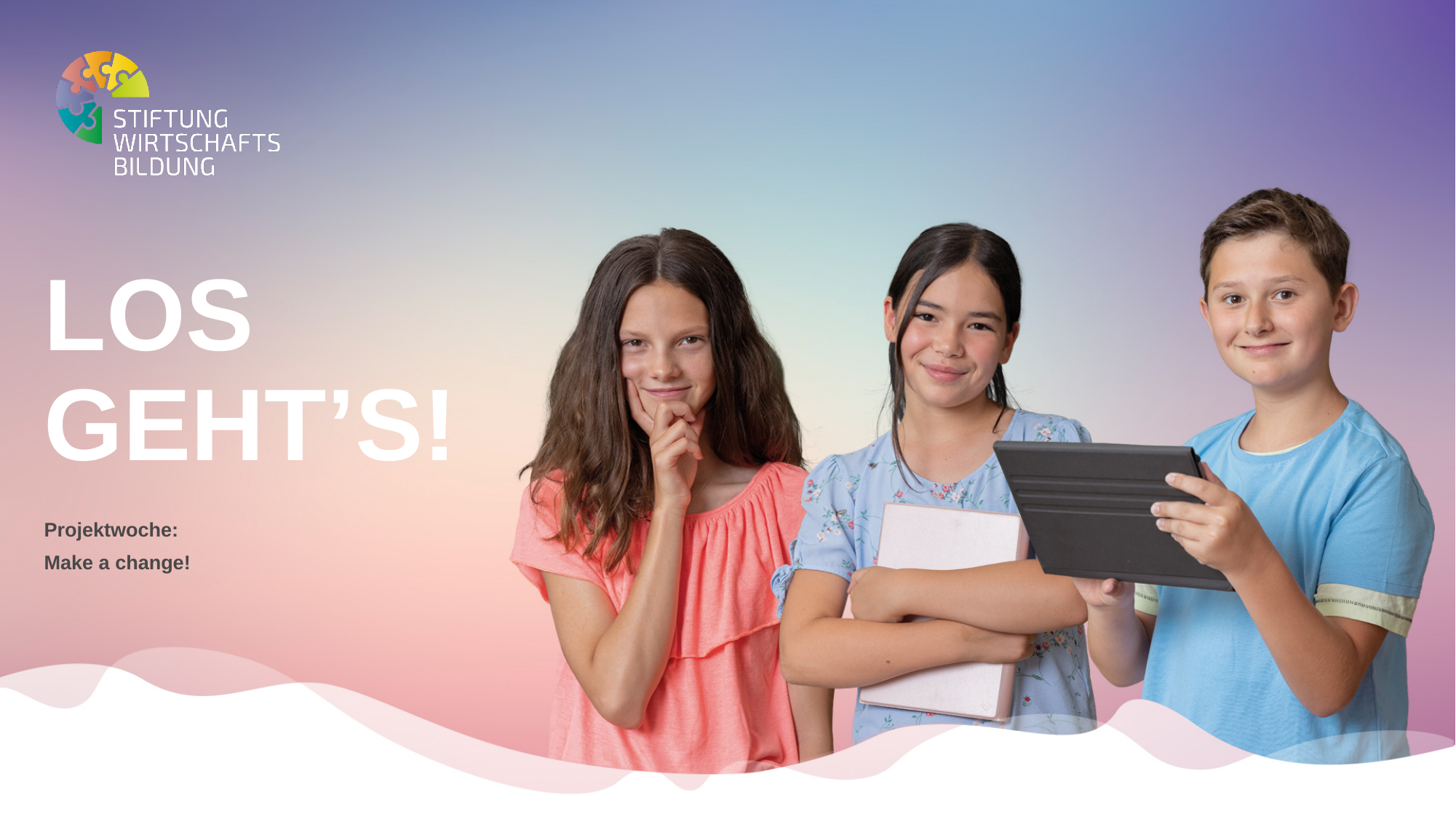

# Los Geht’s!
Projektwoche:
Make a change!